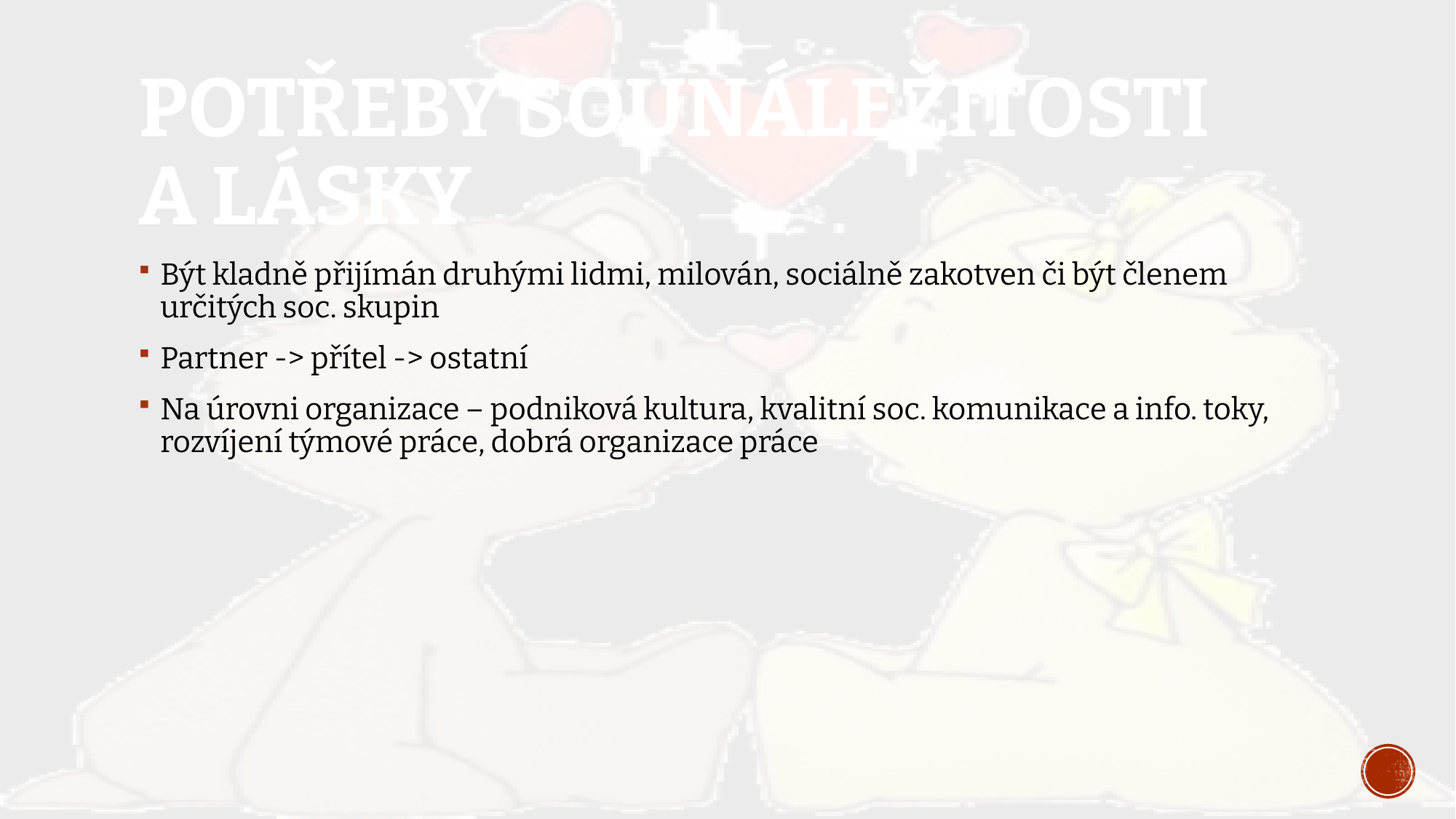

# Potřeby sounáležitosti a lásky
Být kladně přijímán druhými lidmi, milován, sociálně zakotven či být členem určitých soc. skupin
Partner -> přítel -> ostatní
Na úrovni organizace – podniková kultura, kvalitní soc. komunikace a info. toky, rozvíjení týmové práce, dobrá organizace práce